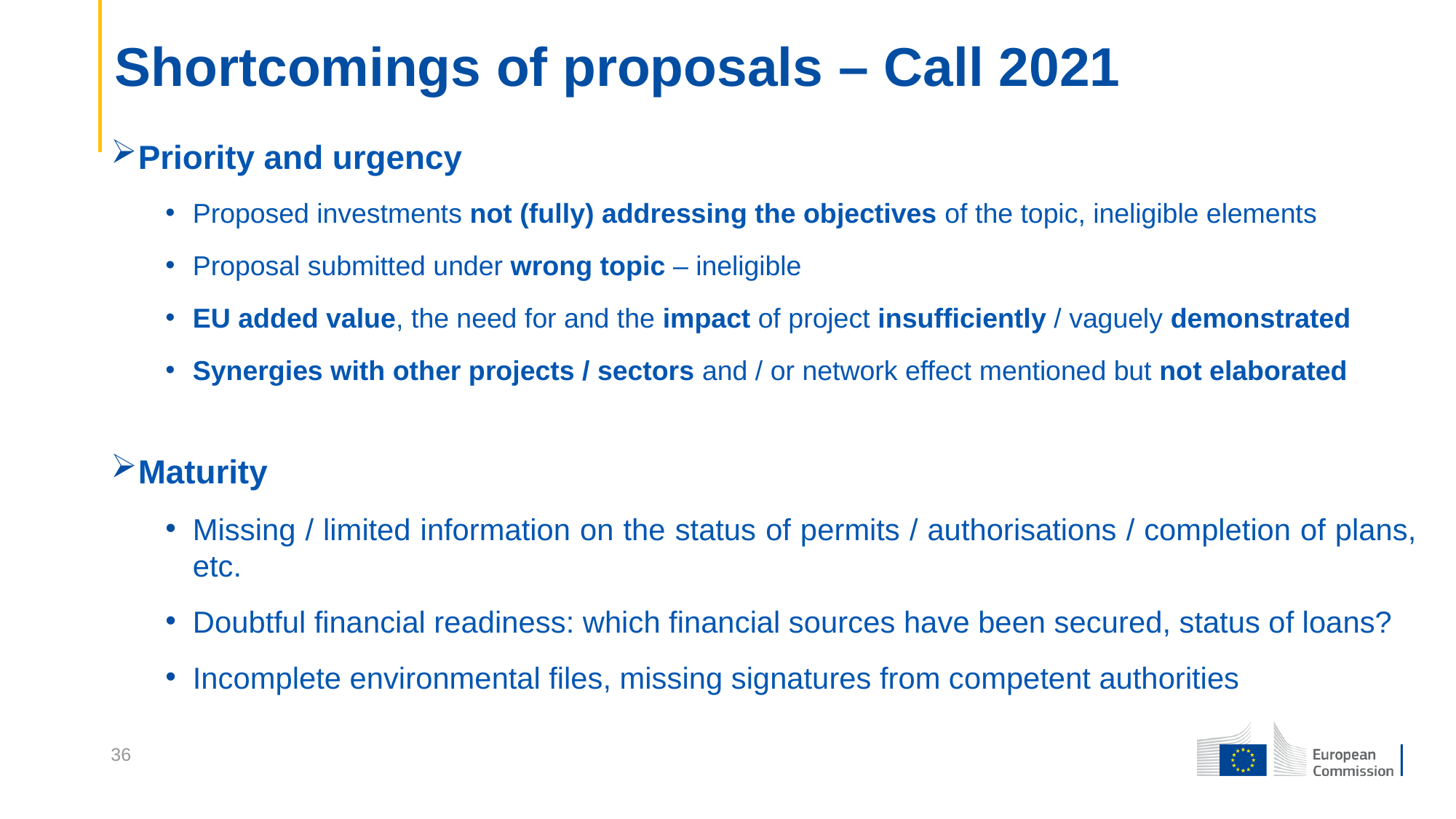

# Shortcomings of proposals – Call 2021
Priority and urgency
Proposed investments not (fully) addressing the objectives of the topic, ineligible elements
Proposal submitted under wrong topic – ineligible
EU added value, the need for and the impact of project insufficiently / vaguely demonstrated
Synergies with other projects / sectors and / or network effect mentioned but not elaborated

Maturity
Missing / limited information on the status of permits / authorisations / completion of plans, etc.
Doubtful financial readiness: which financial sources have been secured, status of loans?
Incomplete environmental files, missing signatures from competent authorities

36